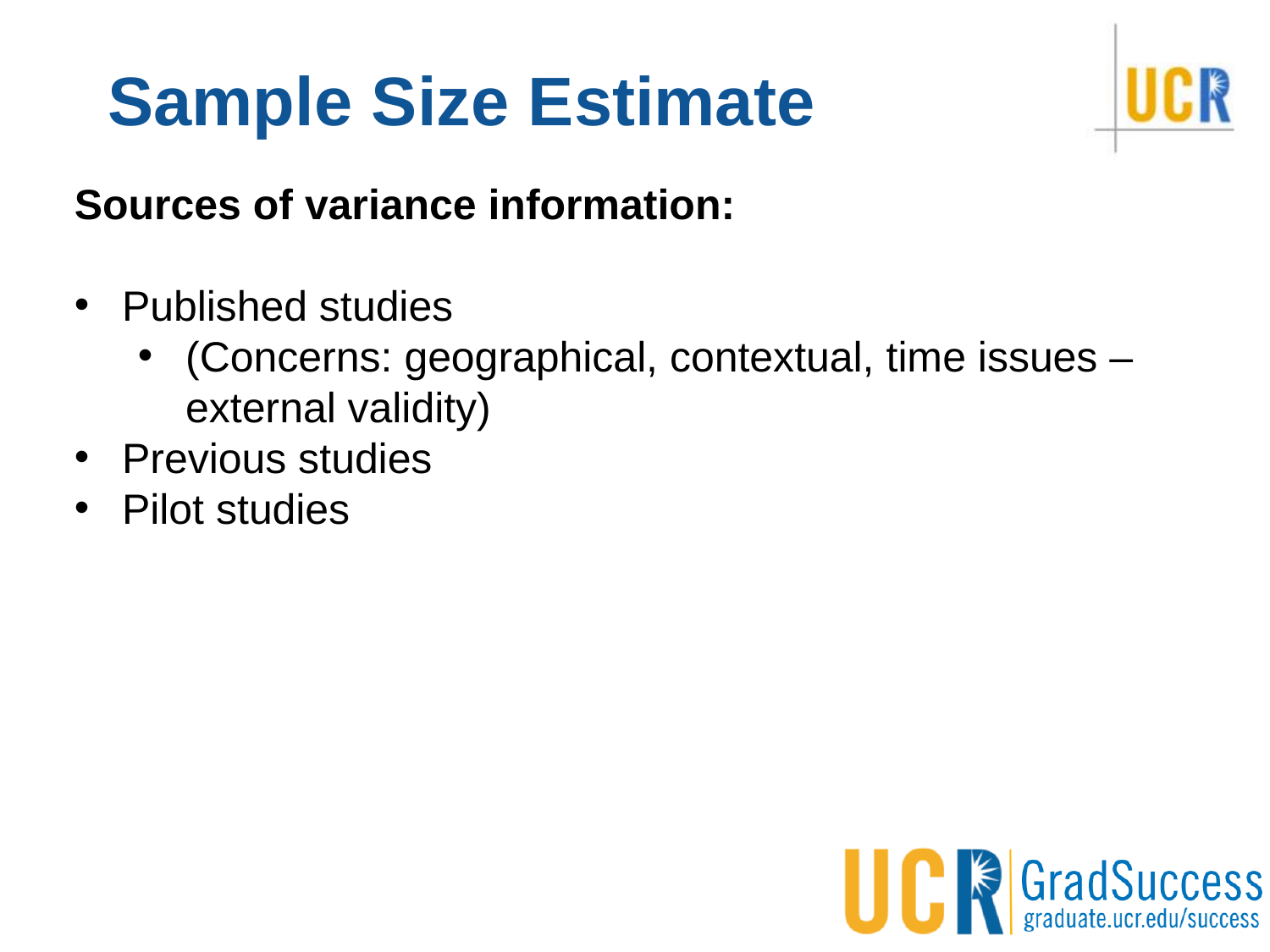

# Sample Size Estimate
Sources of variance information:

Published studies
(Concerns: geographical, contextual, time issues – external validity)
Previous studies
Pilot studies